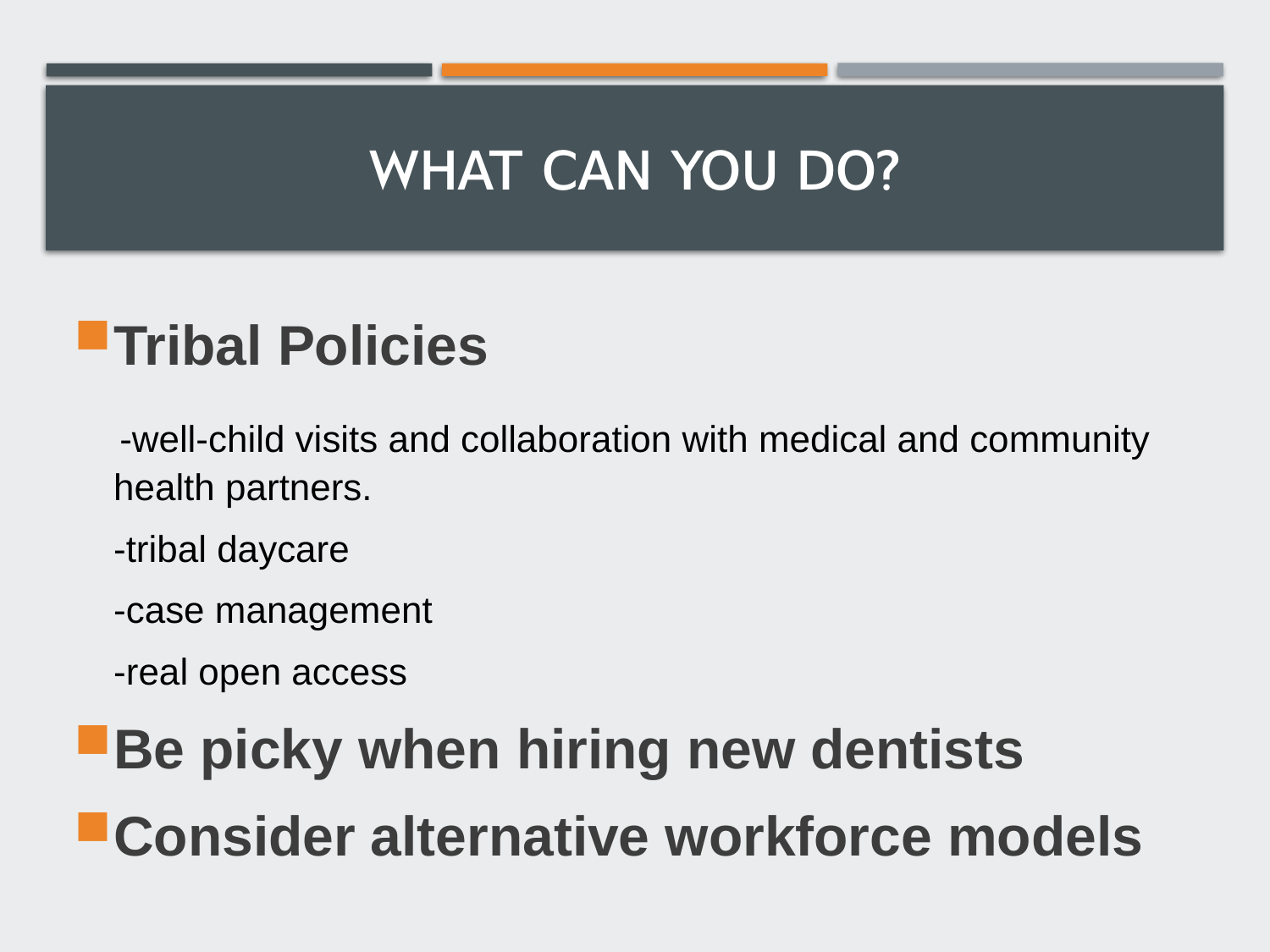

# What can you do?
Tribal Policies
   -well-child visits and collaboration with medical and community health partners.
	-tribal daycare
	-case management
 	-real open access
Be picky when hiring new dentists
Consider alternative workforce models